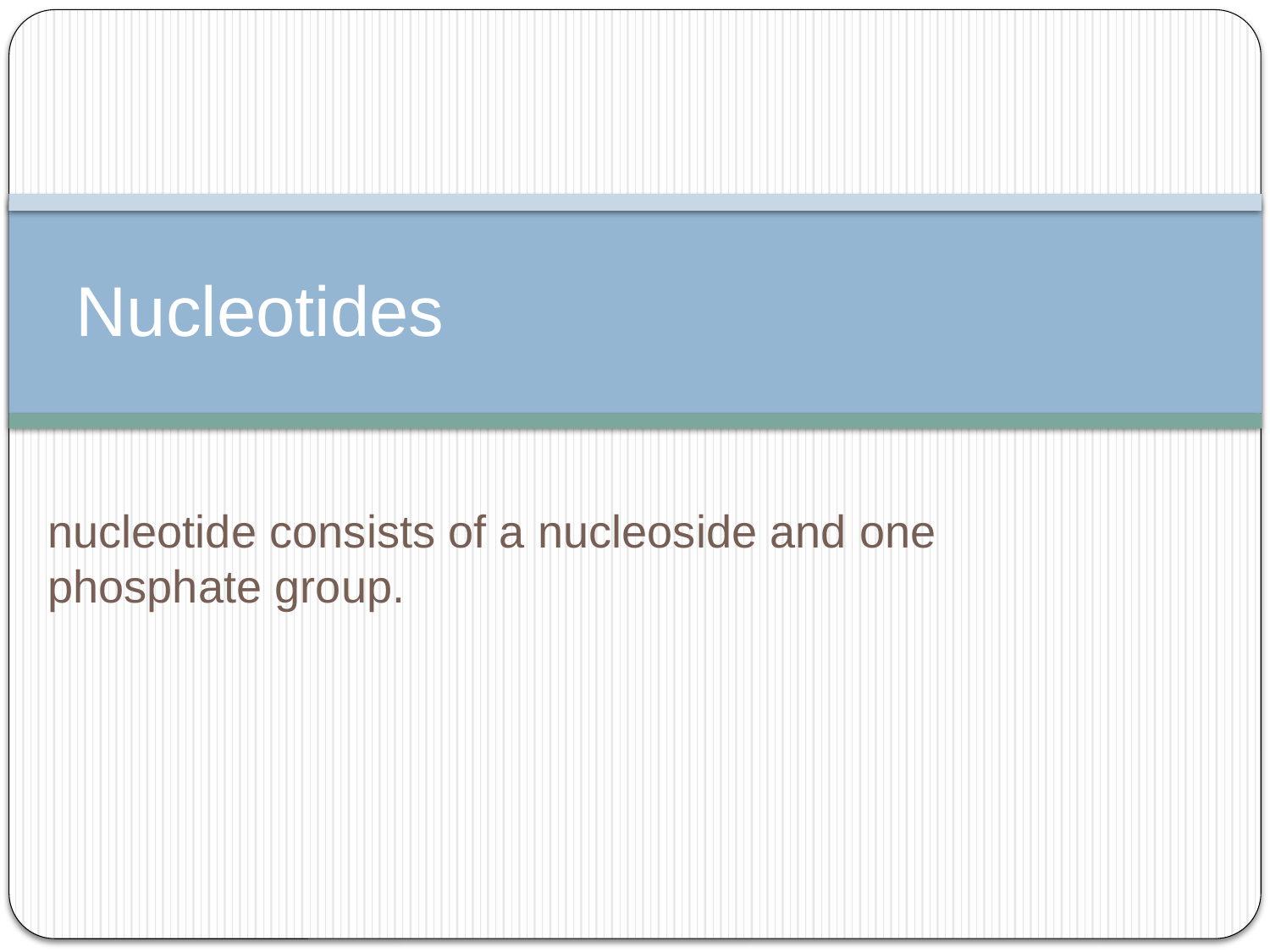

# Nucleotides
nucleotide consists of a nucleoside and one phosphate group.